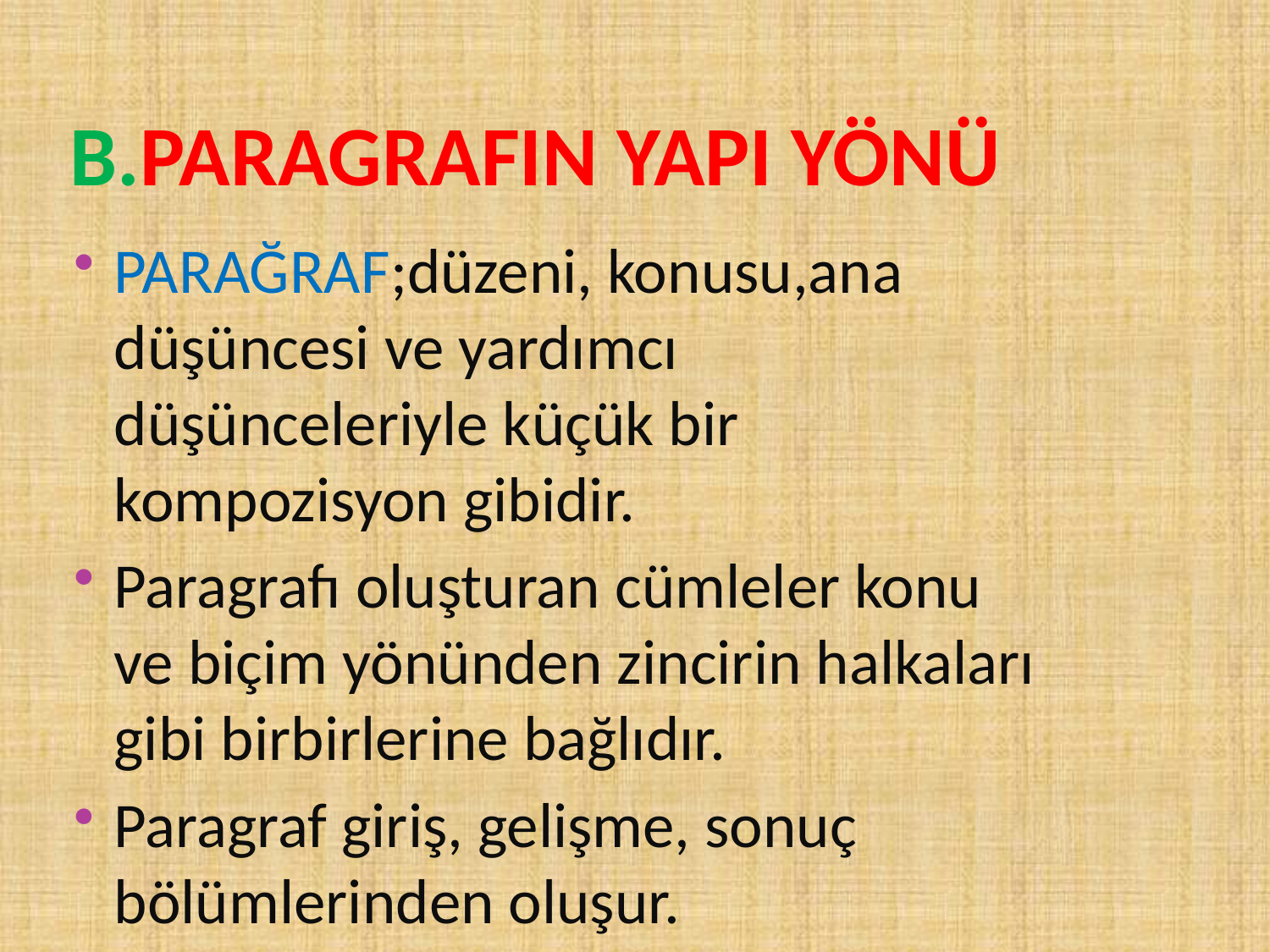

# B.PARAGRAFIN YAPI YÖNÜ
PARAĞRAF;düzeni, konusu,ana düşüncesi ve yardımcı düşünceleriyle küçük bir kompozisyon gibidir.
Paragrafı oluşturan cümleler konu ve biçim yönünden zincirin halkaları gibi birbirlerine bağlıdır.
Paragraf giriş, gelişme, sonuç bölümlerinden oluşur.